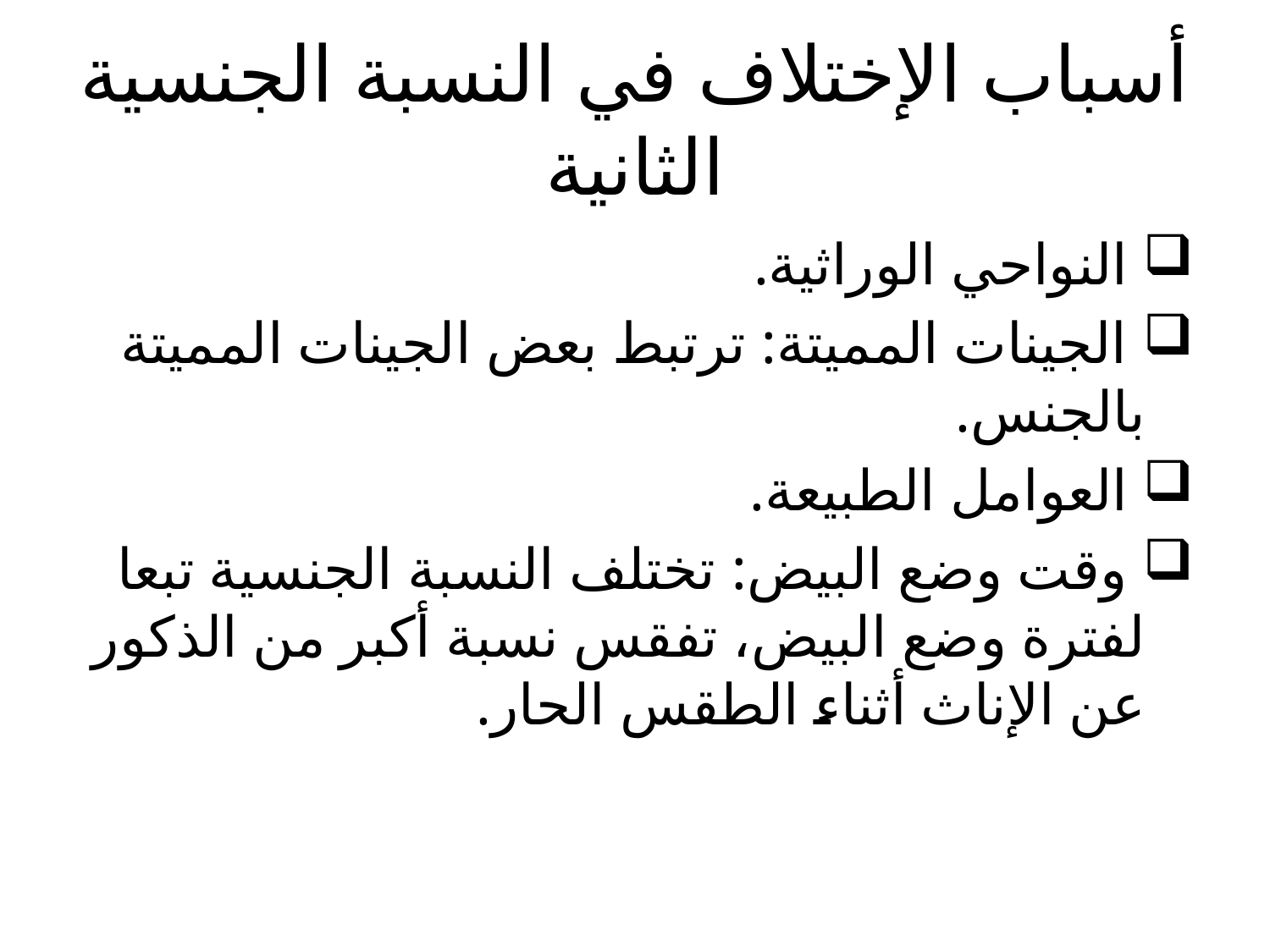

# أسباب الإختلاف في النسبة الجنسية الثانية
 النواحي الوراثية.
 الجينات المميتة: ترتبط بعض الجينات المميتة بالجنس.
 العوامل الطبيعة.
 وقت وضع البيض: تختلف النسبة الجنسية تبعا لفترة وضع البيض، تفقس نسبة أكبر من الذكور عن الإناث أثناء الطقس الحار.